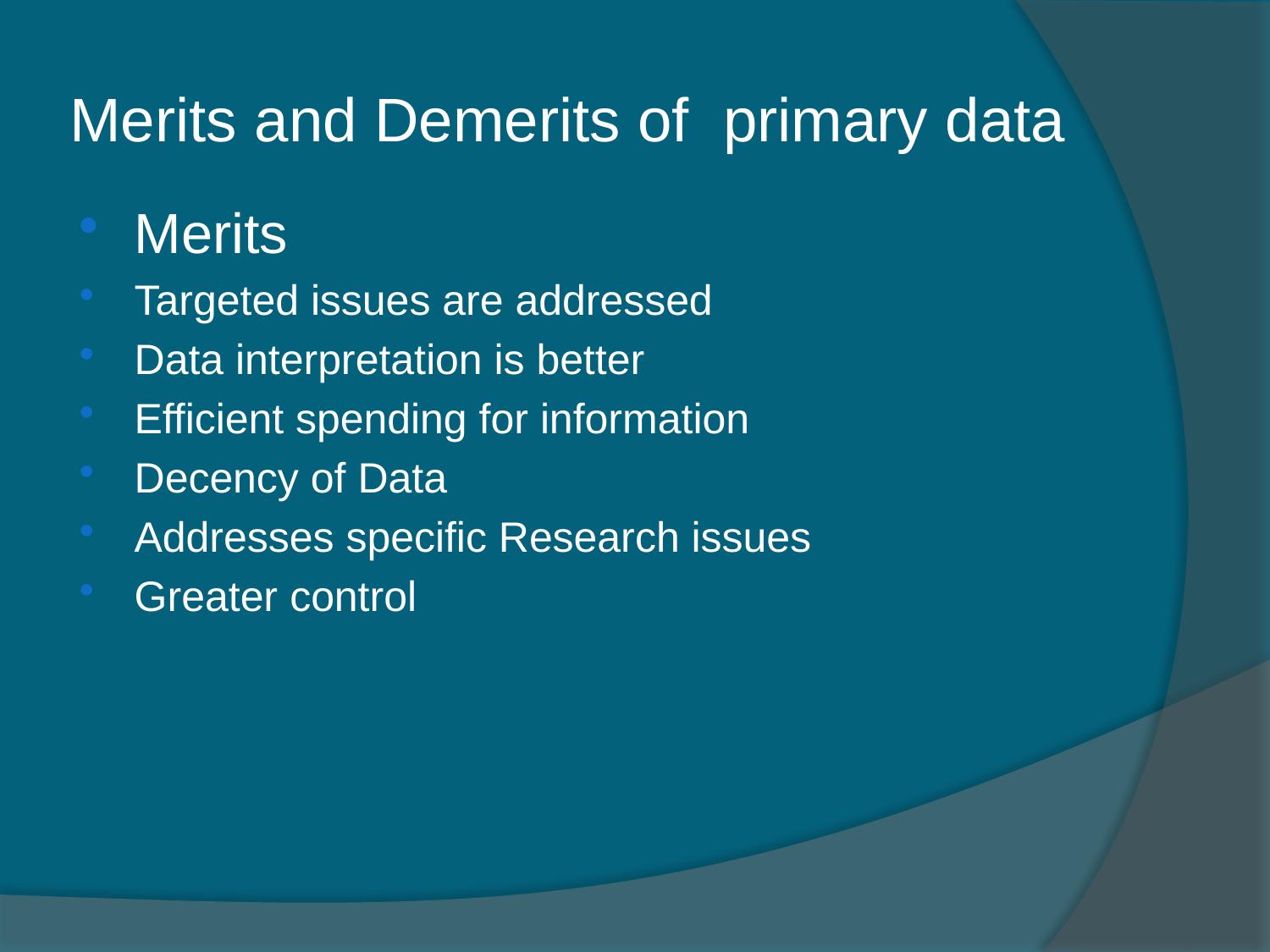

# Merits and Demerits of  primary data
Merits
Targeted issues are addressed
Data interpretation is better
Efficient spending for information
Decency of Data
Addresses specific Research issues
Greater control